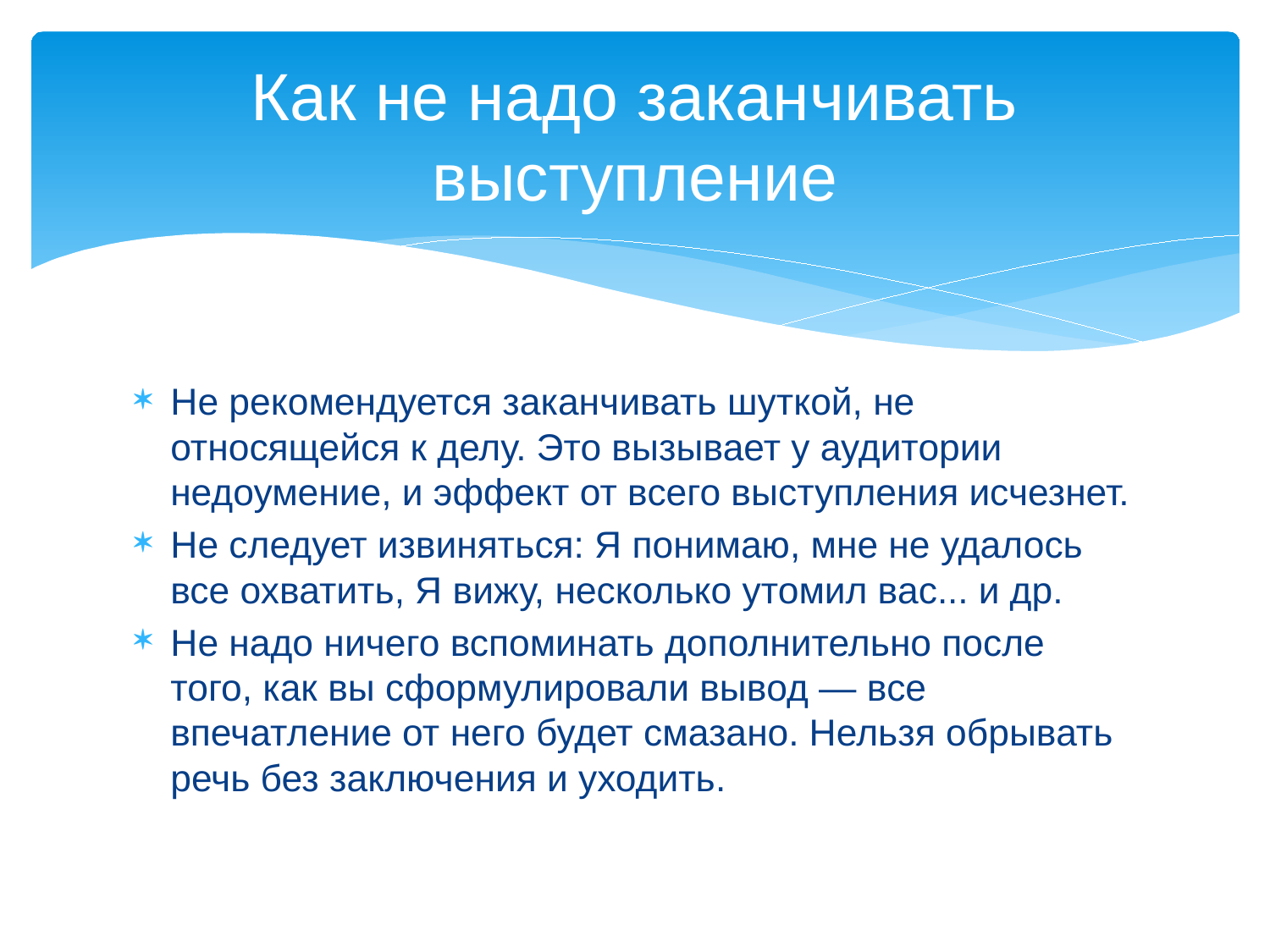

# Как не надо заканчивать выступление
Не рекомендуется заканчивать шуткой, не относящейся к делу. Это вызывает у аудитории недоумение, и эффект от всего выступления исчезнет.
Не следует извиняться: Я понимаю, мне не удалось все охватить, Я вижу, несколько утомил вас... и др.
Не надо ничего вспоминать дополнительно после того, как вы сформулировали вывод — все впечатление от него будет смазано. Нельзя обрывать речь без заключения и уходить.